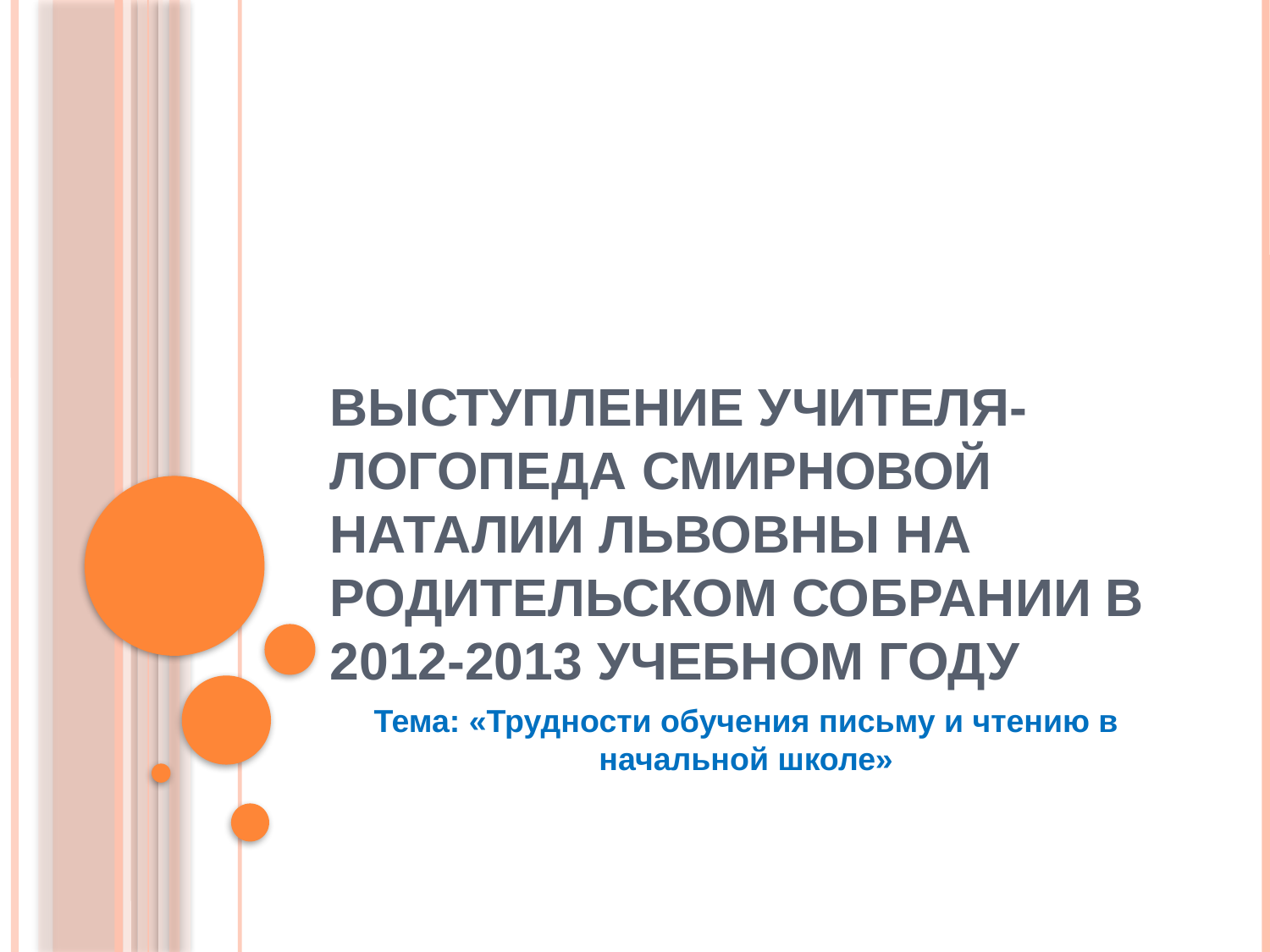

# Выступление учителя-логопеда Смирновой Наталии Львовны на родительском собрании в 2012-2013 учебном году
Тема: «Трудности обучения письму и чтению в начальной школе»